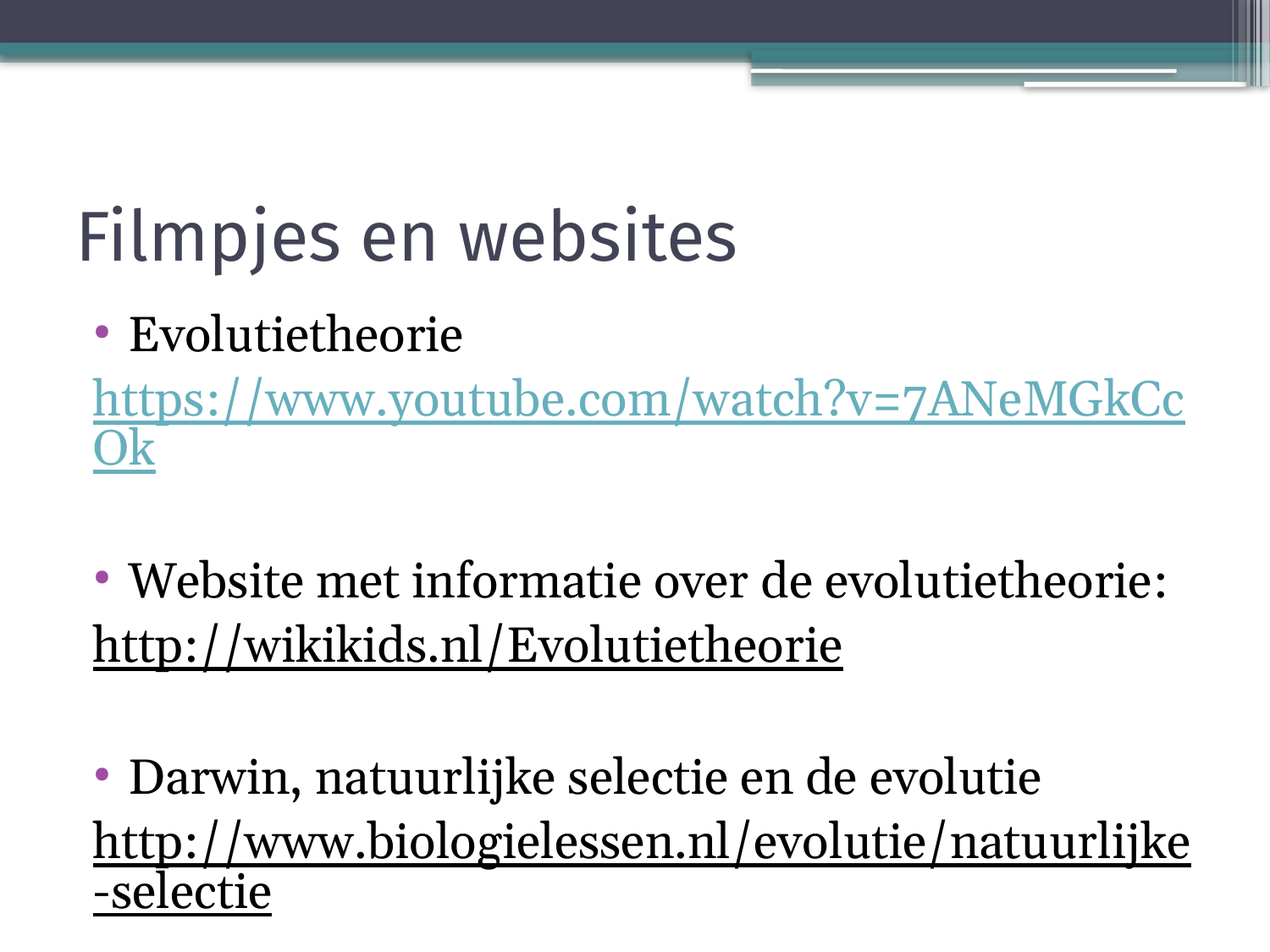

# Filmpjes en websites
Evolutietheorie
https://www.youtube.com/watch?v=7ANeMGkCcOk

Website met informatie over de evolutietheorie:
http://wikikids.nl/Evolutietheorie

Darwin, natuurlijke selectie en de evolutie
http://www.biologielessen.nl/evolutie/natuurlijke-selectie